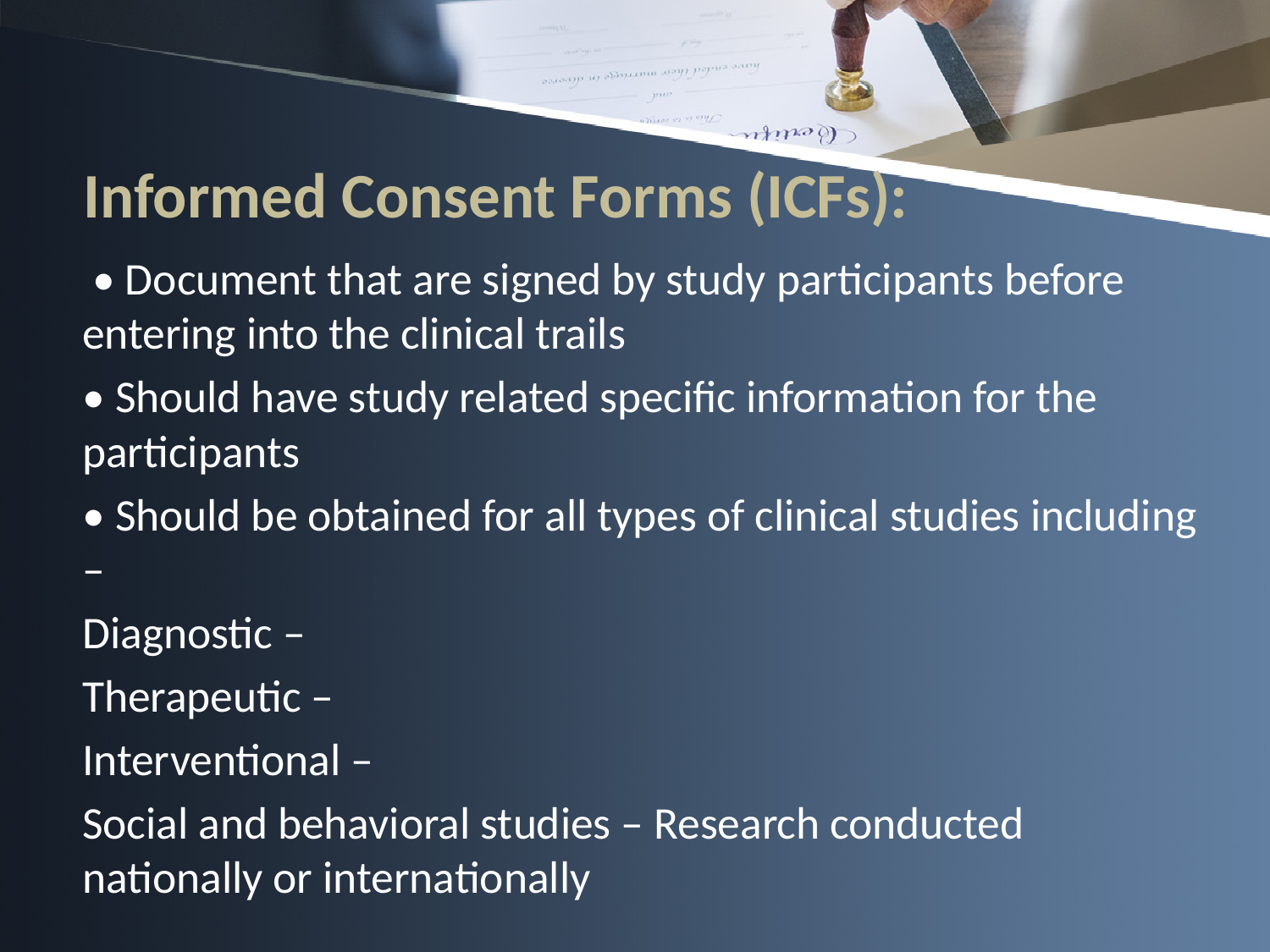

# Informed Consent Forms (ICFs):
 • Document that are signed by study participants before entering into the clinical trails
• Should have study related specific information for the participants
• Should be obtained for all types of clinical studies including –
Diagnostic –
Therapeutic –
Interventional –
Social and behavioral studies – Research conducted nationally or internationally